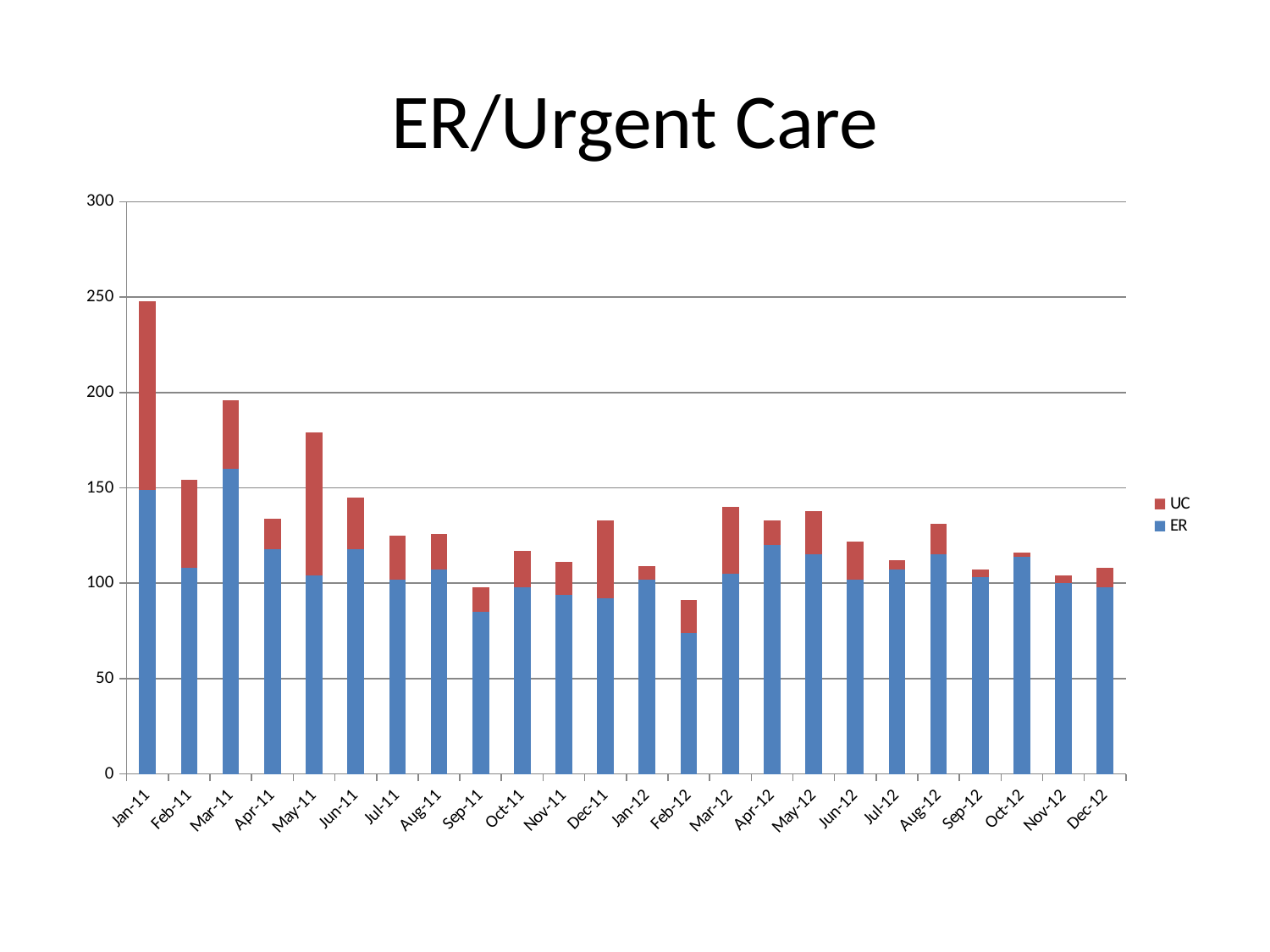

# ER/Urgent Care

### Chart

| Category | ER | UC |
|---|---|---|
| 40544 | 149.0 | 99.0 |
| 40575 | 108.0 | 46.0 |
| 40603 | 160.0 | 36.0 |
| 40634 | 118.0 | 16.0 |
| 40664 | 104.0 | 75.0 |
| 40695 | 118.0 | 27.0 |
| 40725 | 102.0 | 23.0 |
| 40756 | 107.0 | 19.0 |
| 40787 | 85.0 | 13.0 |
| 40817 | 98.0 | 19.0 |
| 40848 | 94.0 | 17.0 |
| 40878 | 92.0 | 41.0 |
| 40909 | 102.0 | 7.0 |
| 40940 | 74.0 | 17.0 |
| 40969 | 105.0 | 35.0 |
| 41000 | 120.0 | 13.0 |
| 41030 | 115.0 | 23.0 |
| 41061 | 102.0 | 20.0 |
| 41091 | 107.0 | 5.0 |
| 41122 | 115.0 | 16.0 |
| 41153 | 103.0 | 4.0 |
| 41183 | 114.0 | 2.0 |
| 41214 | 100.0 | 4.0 |
| 41244 | 98.0 | 10.0 |